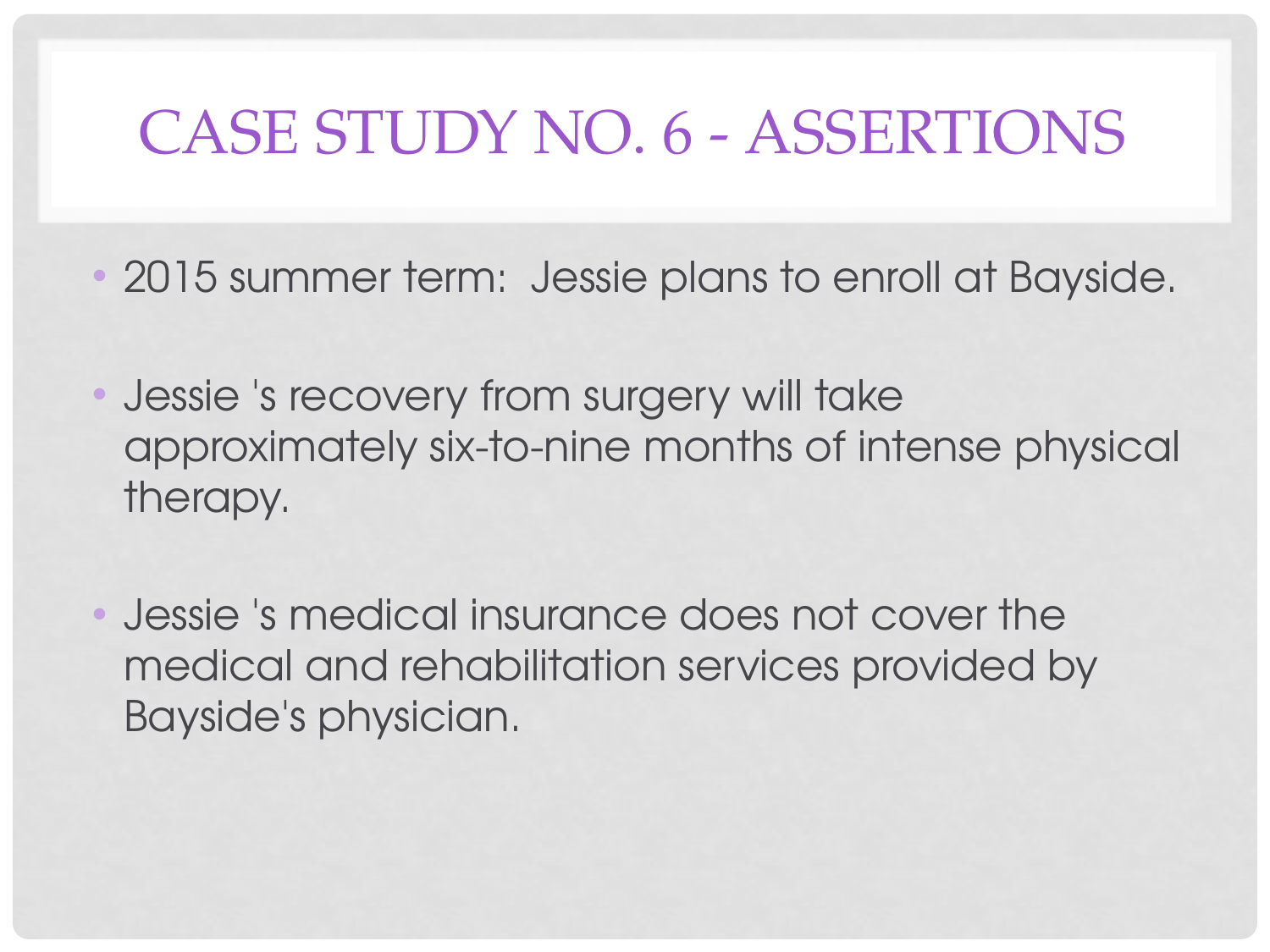

# Case study no. 6 - Assertions
2015 summer term:  Jessie plans to enroll at Bayside.

Jessie 's recovery from surgery will take approximately six-to-nine months of intense physical therapy.

Jessie 's medical insurance does not cover the medical and rehabilitation services provided by Bayside's physician.